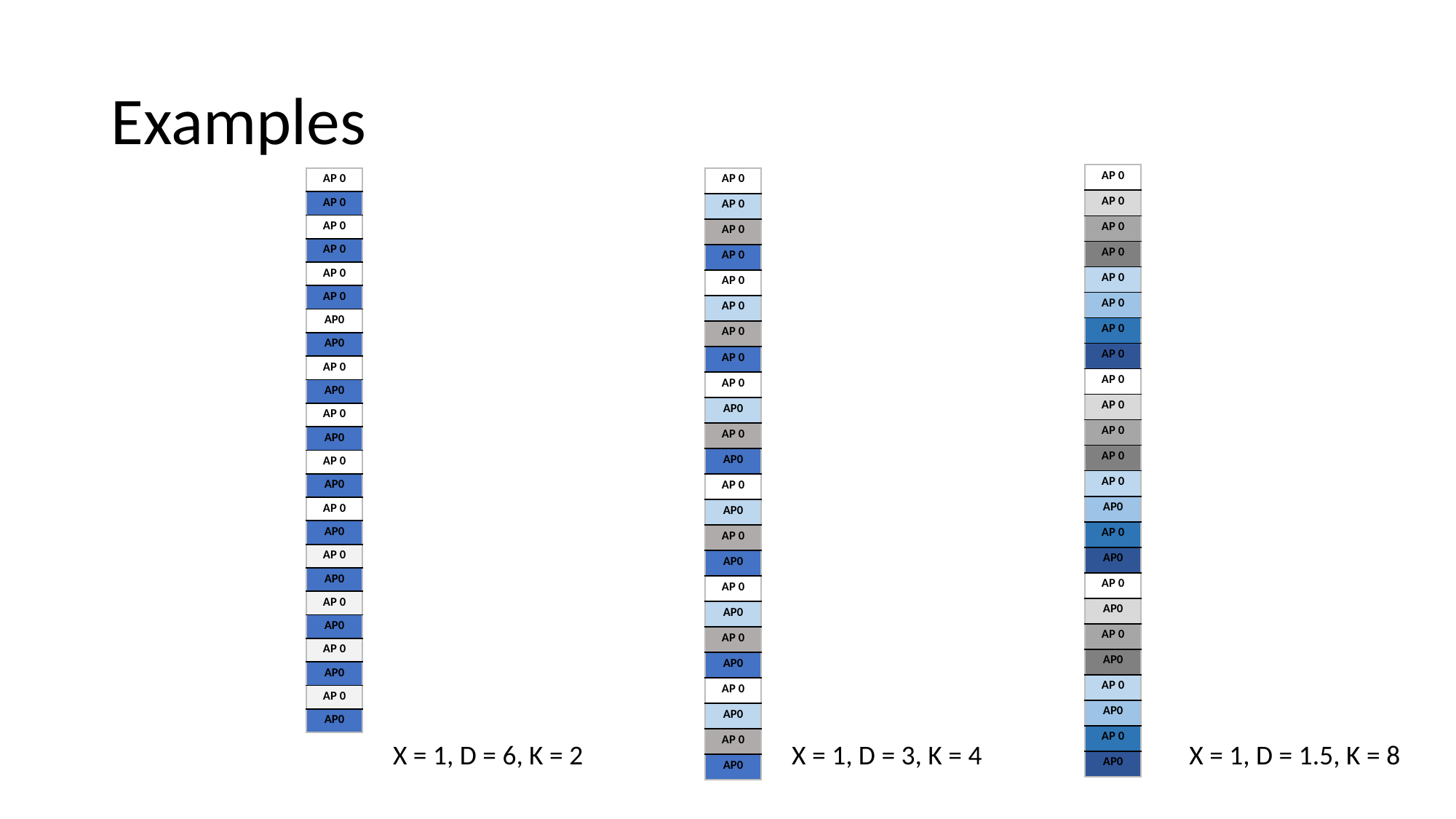

# Examples
| AP 0 |
| --- |
| AP 0 |
| AP 0 |
| AP 0 |
| AP 0 |
| AP 0 |
| AP 0 |
| AP 0 |
| AP 0 |
| AP 0 |
| AP 0 |
| AP 0 |
| AP 0 |
| AP0 |
| AP 0 |
| AP0 |
| AP 0 |
| AP0 |
| AP 0 |
| AP0 |
| AP 0 |
| AP0 |
| AP 0 |
| AP0 |
| AP 0 |
| --- |
| AP 0 |
| AP 0 |
| AP 0 |
| AP 0 |
| AP 0 |
| AP0 |
| AP0 |
| AP 0 |
| AP0 |
| AP 0 |
| AP0 |
| AP 0 |
| AP0 |
| AP 0 |
| AP0 |
| AP 0 |
| AP0 |
| AP 0 |
| AP0 |
| AP 0 |
| AP0 |
| AP 0 |
| AP0 |
| AP 0 |
| --- |
| AP 0 |
| AP 0 |
| AP 0 |
| AP 0 |
| AP 0 |
| AP 0 |
| AP 0 |
| AP 0 |
| AP0 |
| AP 0 |
| AP0 |
| AP 0 |
| AP0 |
| AP 0 |
| AP0 |
| AP 0 |
| AP0 |
| AP 0 |
| AP0 |
| AP 0 |
| AP0 |
| AP 0 |
| AP0 |
X = 1, D = 6, K = 2
X = 1, D = 3, K = 4
X = 1, D = 1.5, K = 8